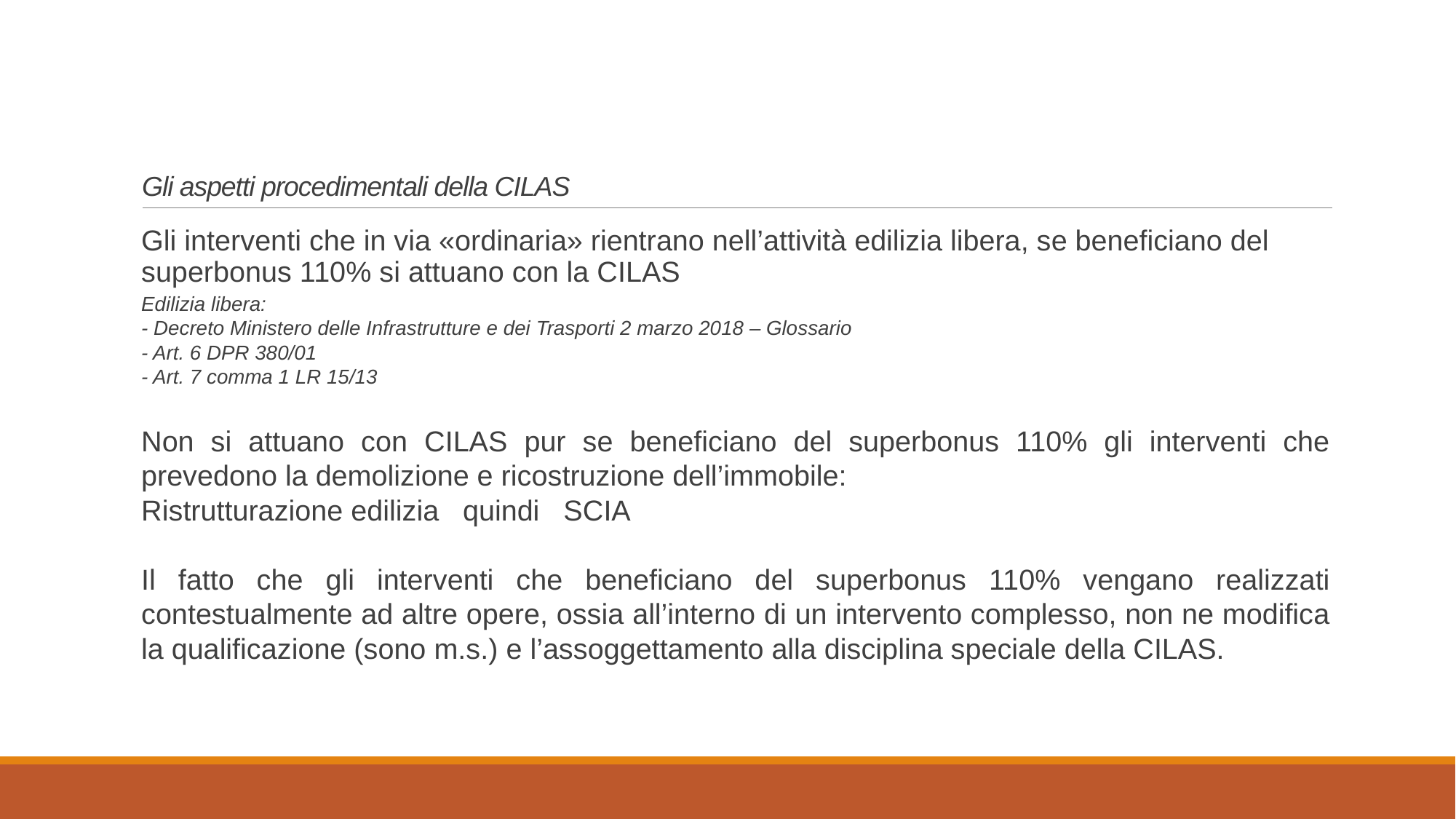

# Gli aspetti procedimentali della CILAS
Gli interventi che in via «ordinaria» rientrano nell’attività edilizia libera, se beneficiano del superbonus 110% si attuano con la CILAS
Edilizia libera:
- Decreto Ministero delle Infrastrutture e dei Trasporti 2 marzo 2018 – Glossario
- Art. 6 DPR 380/01
- Art. 7 comma 1 LR 15/13

Non si attuano con CILAS pur se beneficiano del superbonus 110% gli interventi che prevedono la demolizione e ricostruzione dell’immobile:
Ristrutturazione edilizia   quindi   SCIA

Il fatto che gli interventi che beneficiano del superbonus 110% vengano realizzati contestualmente ad altre opere, ossia all’interno di un intervento complesso, non ne modifica la qualificazione (sono m.s.) e l’assoggettamento alla disciplina speciale della CILAS.